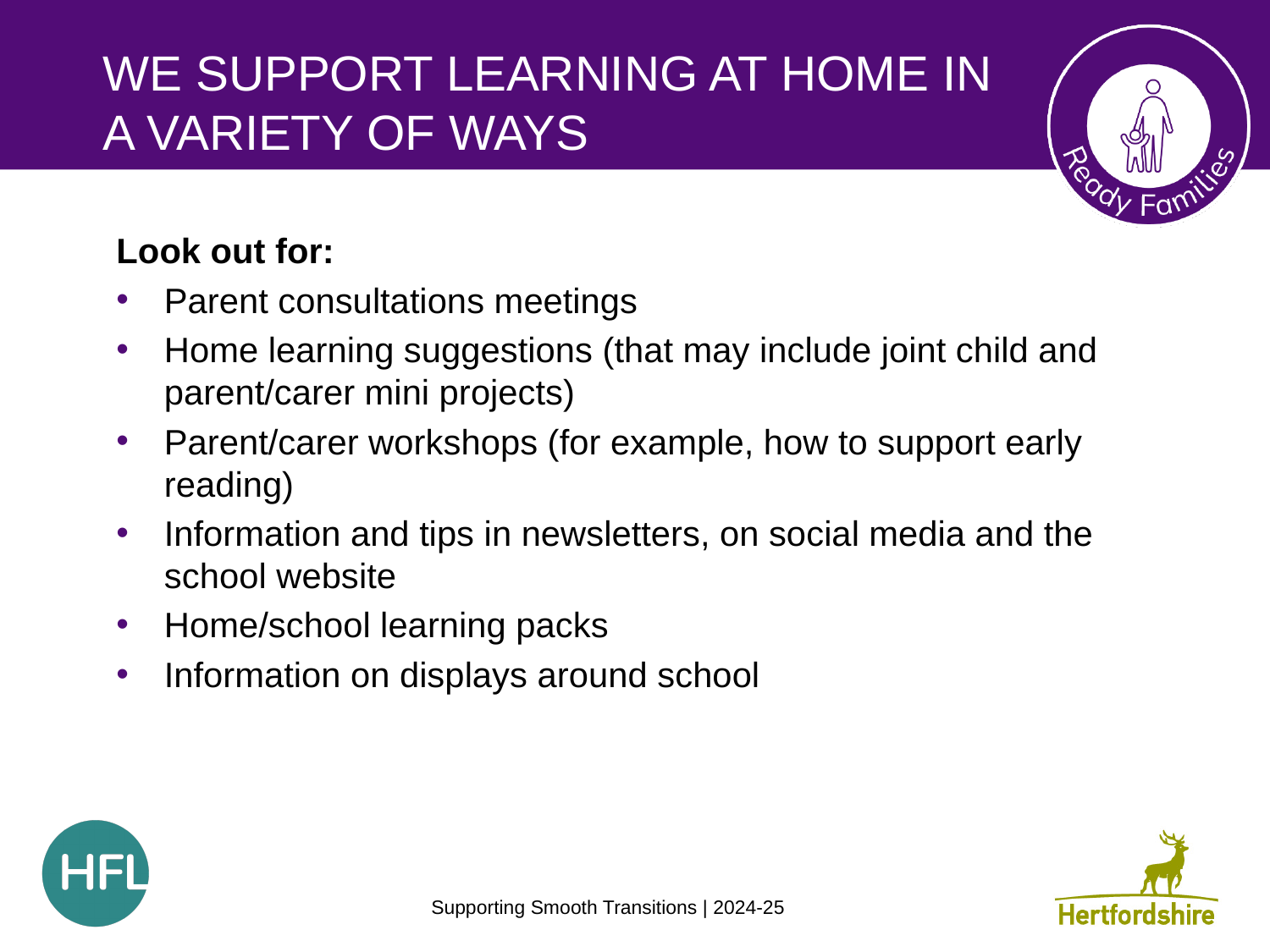

# We support learning at home in a variety of ways
Look out for:
Parent consultations meetings
Home learning suggestions (that may include joint child and parent/carer mini projects)
Parent/carer workshops (for example, how to support early reading)
Information and tips in newsletters, on social media and the school website
Home/school learning packs
Information on displays around school